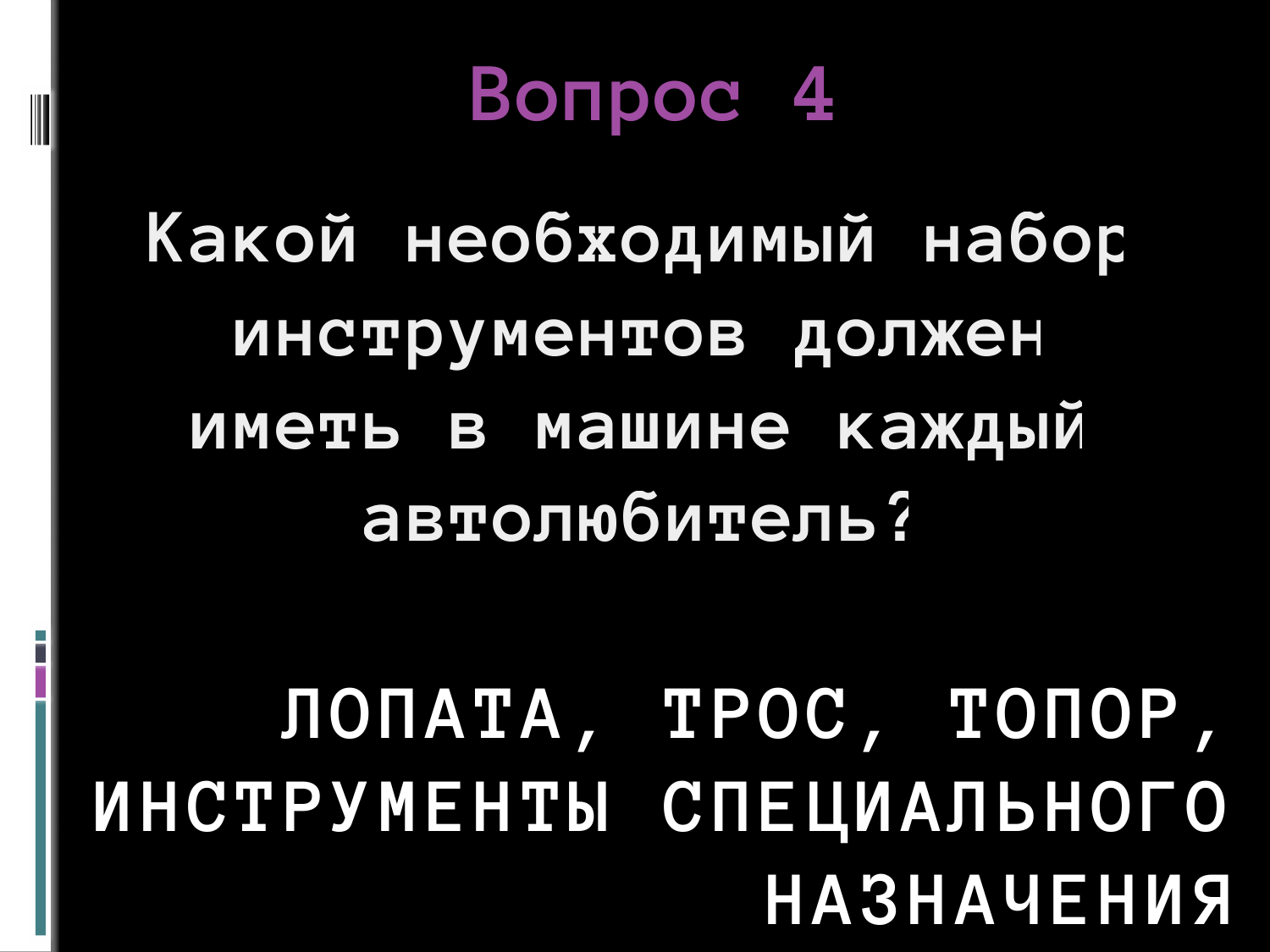

# Вопрос 4
Какой необходимый набор инструментов должен иметь в машине каждый автолюбитель?
лопата, трос, топор, инструменты специального назначения